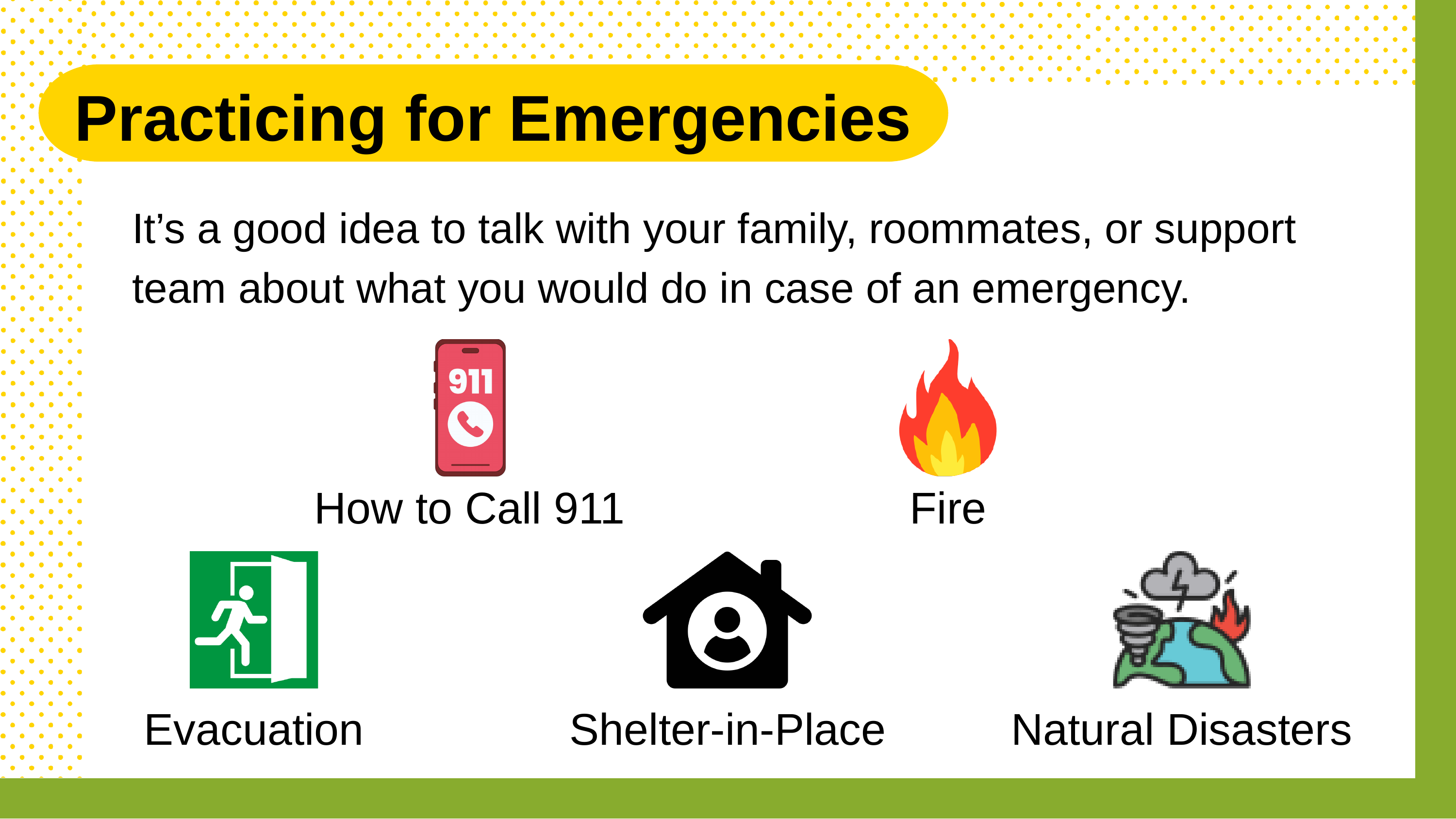

Practicing for Emergencies

It’s a good idea to talk with your family, roommates, or support team about what you would do in case of an emergency.

How to Call 911
Fire

Evacuation
Shelter-in-Place
Natural Disasters